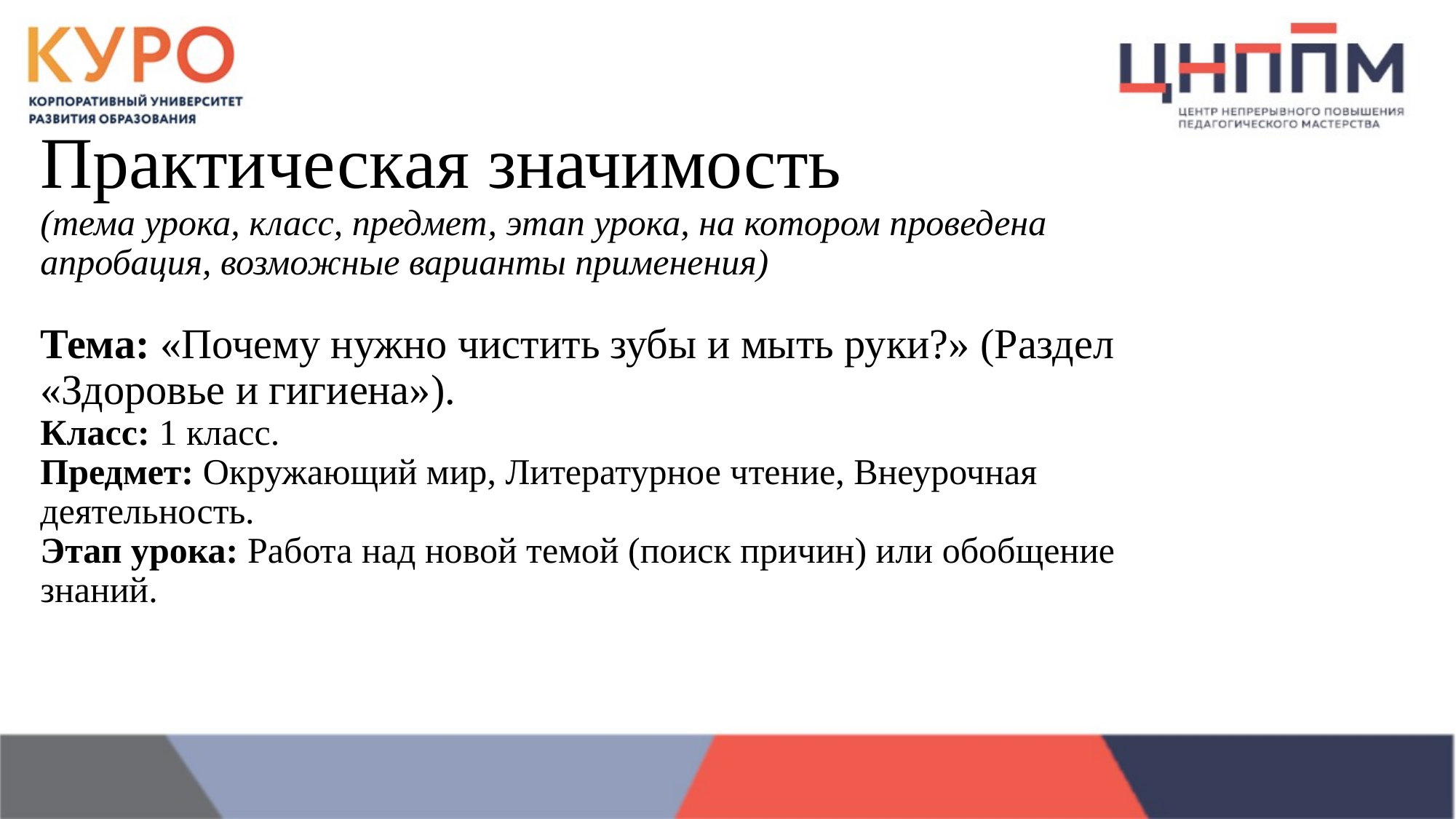

Практическая значимость
(тема урока, класс, предмет, этап урока, на котором проведена апробация, возможные варианты применения)
Тема: «Почему нужно чистить зубы и мыть руки?» (Раздел «Здоровье и гигиена»).
Класс: 1 класс.
Предмет: Окружающий мир, Литературное чтение, Внеурочная деятельность.
Этап урока: Работа над новой темой (поиск причин) или обобщение знаний.